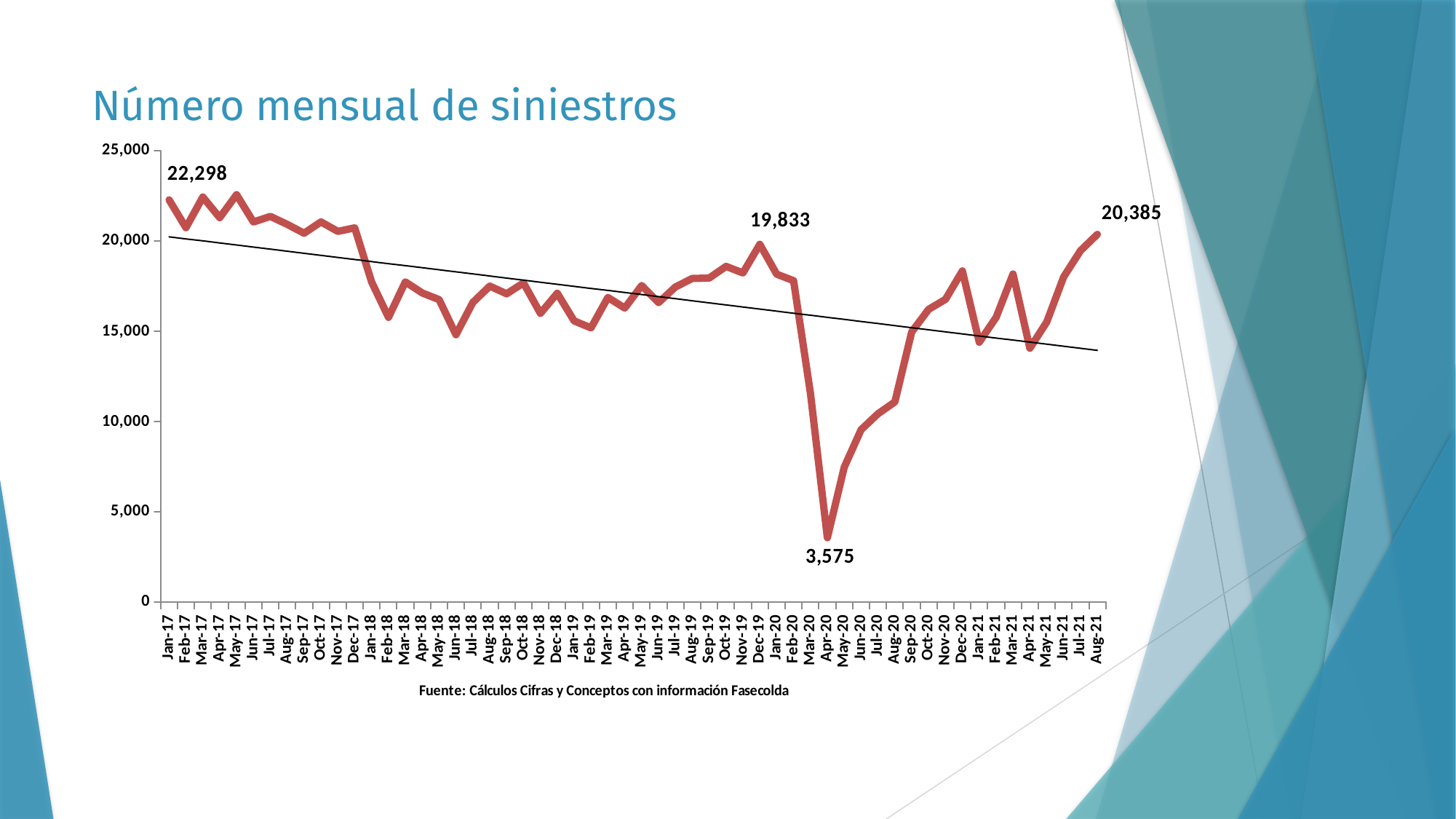

# Número mensual de siniestros

### Chart

| Category |  |
|---|---|
| 42736 | 22298.0 |
| 42767 | 20753.0 |
| 42795 | 22452.0 |
| 42826 | 21309.0 |
| 42856 | 22584.0 |
| 42887 | 21070.0 |
| 42917 | 21378.0 |
| 42948 | 20942.0 |
| 42979 | 20448.0 |
| 43009 | 21075.0 |
| 43040 | 20550.0 |
| 43070 | 20746.0 |
| 43101 | 17751.0 |
| 43132 | 15787.0 |
| 43160 | 17753.0 |
| 43191 | 17141.0 |
| 43221 | 16771.0 |
| 43252 | 14826.0 |
| 43282 | 16614.0 |
| 43313 | 17518.0 |
| 43344 | 17092.0 |
| 43374 | 17698.0 |
| 43405 | 16009.0 |
| 43435 | 17123.0 |
| 43466 | 15593.0 |
| 43497 | 15205.0 |
| 43525 | 16890.0 |
| 43556 | 16301.0 |
| 43586 | 17551.0 |
| 43617 | 16604.0 |
| 43647 | 17473.0 |
| 43678 | 17943.0 |
| 43709 | 17965.0 |
| 43739 | 18611.0 |
| 43770 | 18248.0 |
| 43800 | 19833.0 |
| 43831 | 18182.0 |
| 43862 | 17819.0 |
| 43891 | 11575.0 |
| 43922 | 3575.0 |
| 43952 | 7486.0 |
| 43983 | 9563.0 |
| 44013 | 10445.0 |
| 44044 | 11103.0 |
| 44075 | 14981.0 |
| 44105 | 16230.0 |
| 44136 | 16785.0 |
| 44166 | 18360.0 |
| 44197 | 14410.0 |
| 44228 | 15791.0 |
| 44256 | 18188.0 |
| 44287 | 14076.0 |
| 44317 | 15532.0 |
| 44348 | 18028.0 |
| 44378 | 19482.0 |
| 44409 | 20385.0 |